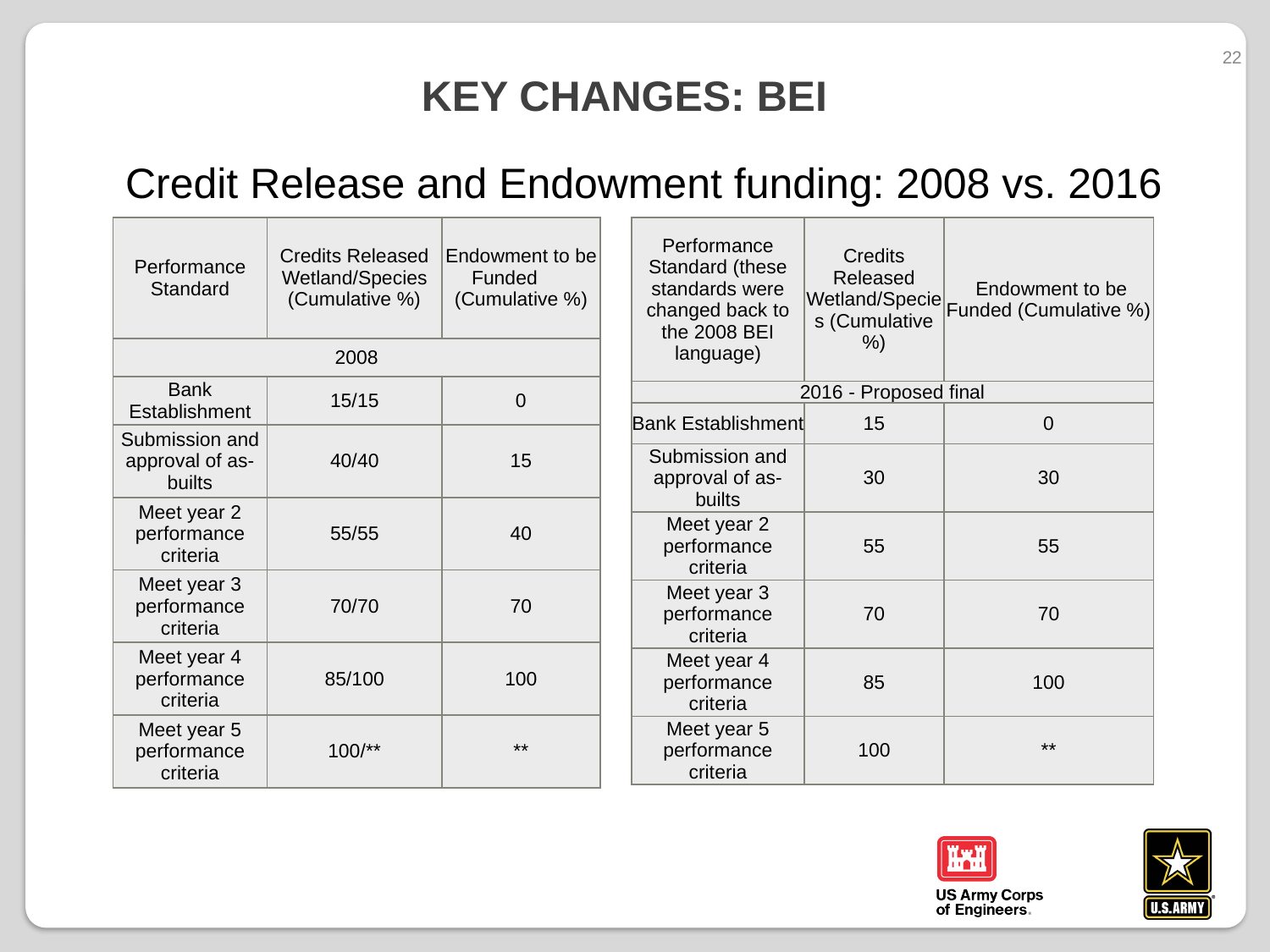

22
# Key Changes: BEI
Credit Release and Endowment funding: 2008 vs. 2016
| Performance Standard (these standards were changed back to the 2008 BEI language) | Credits Released Wetland/Species (Cumulative %) | Endowment to be Funded (Cumulative %) |
| --- | --- | --- |
| 2016 - Proposed final |  |  |
| Bank Establishment | 15 | 0 |
| Submission and approval of as-builts | 30 | 30 |
| Meet year 2 performance criteria | 55 | 55 |
| Meet year 3 performance criteria | 70 | 70 |
| Meet year 4 performance criteria | 85 | 100 |
| Meet year 5 performance criteria | 100 | \*\* |
| Performance Standard | Credits Released Wetland/Species (Cumulative %) | Endowment to be Funded (Cumulative %) |
| --- | --- | --- |
| 2008 |  |  |
| Bank Establishment | 15/15 | 0 |
| Submission and approval of as-builts | 40/40 | 15 |
| Meet year 2 performance criteria | 55/55 | 40 |
| Meet year 3 performance criteria | 70/70 | 70 |
| Meet year 4 performance criteria | 85/100 | 100 |
| Meet year 5 performance criteria | 100/\*\* | \*\* |